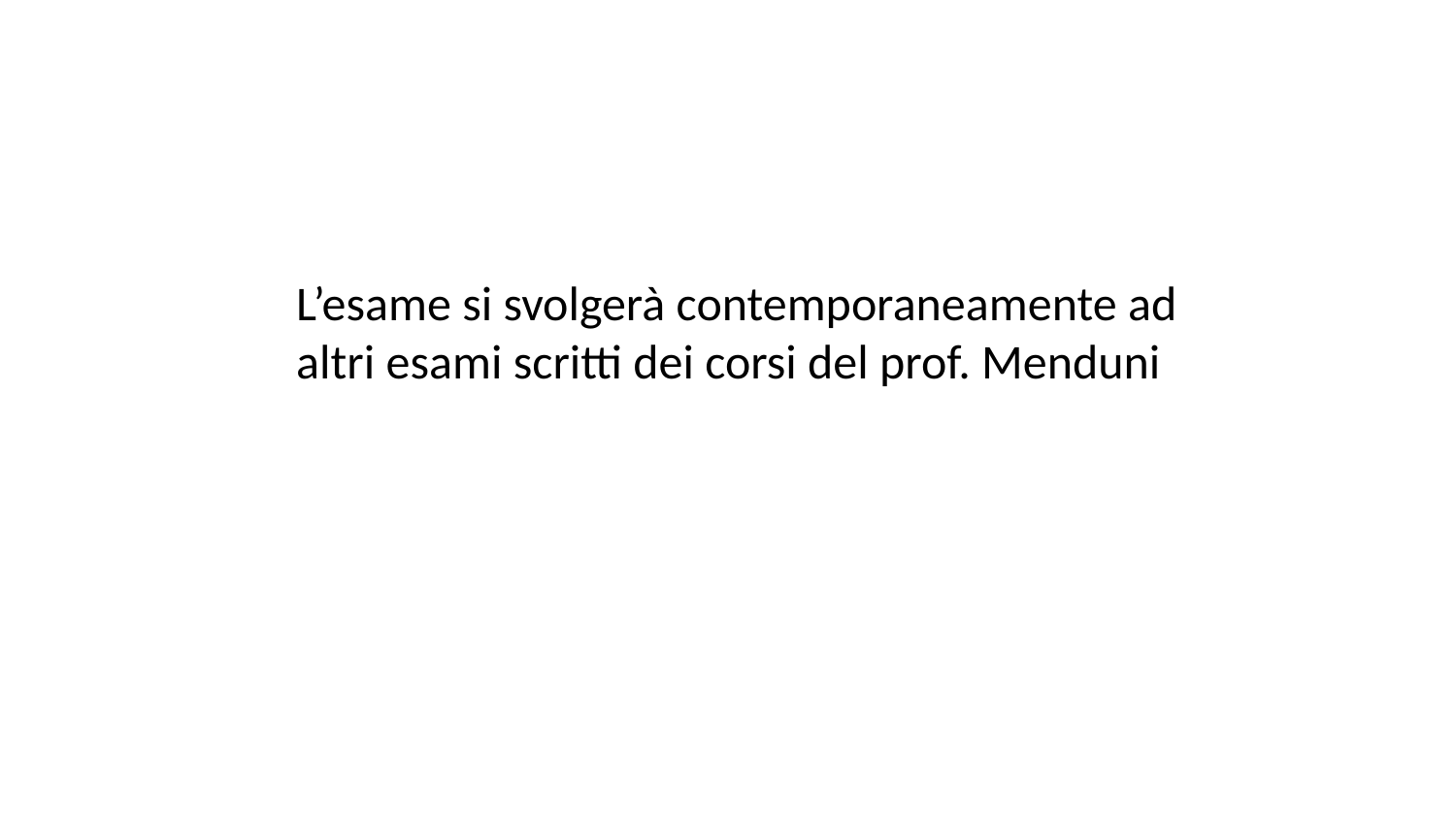

L’esame si svolgerà contemporaneamente ad
altri esami scritti dei corsi del prof. Menduni